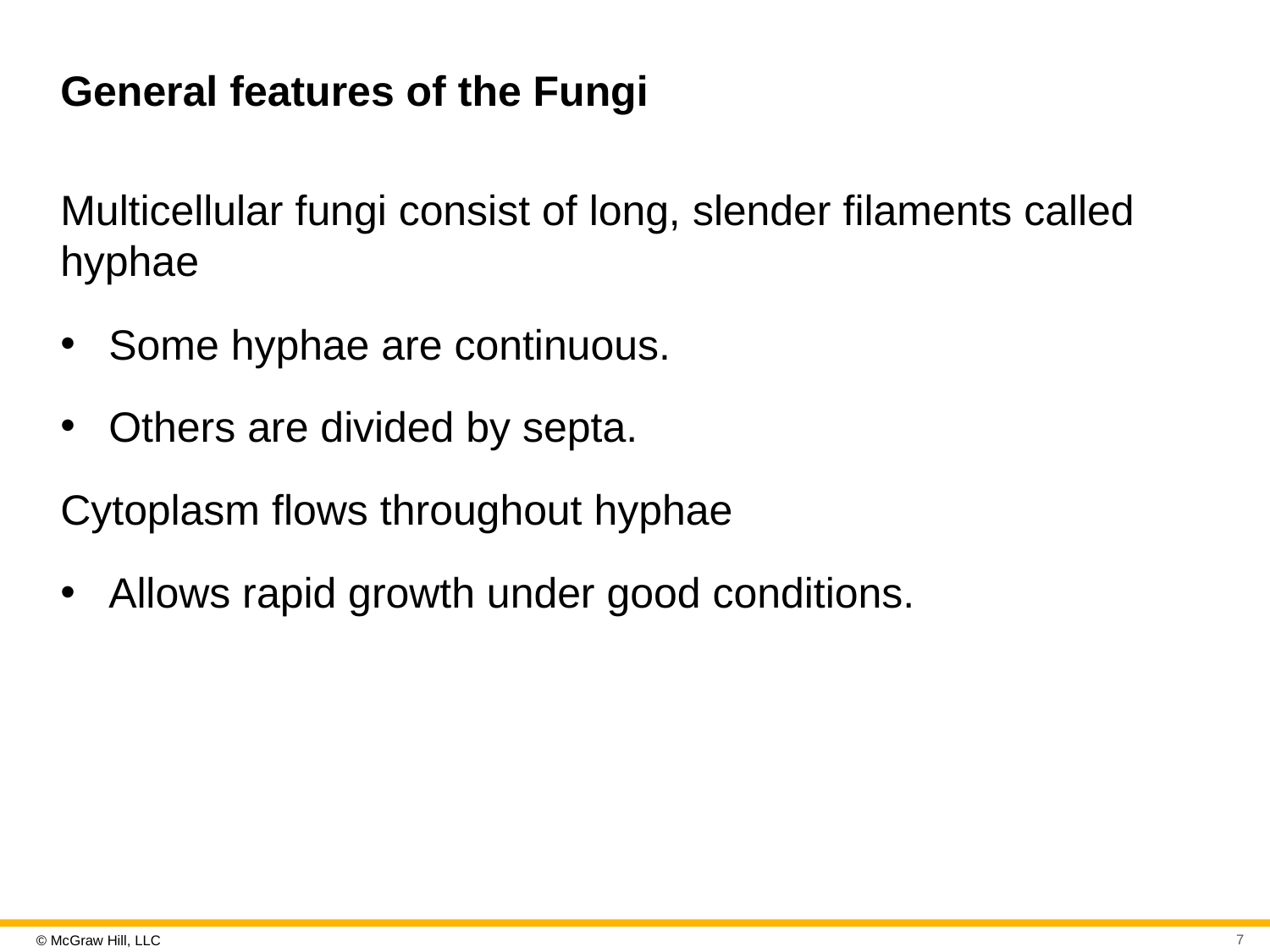

# General features of the Fungi
Multicellular fungi consist of long, slender filaments called hyphae
Some hyphae are continuous.
Others are divided by septa.
Cytoplasm flows throughout hyphae
Allows rapid growth under good conditions.
7